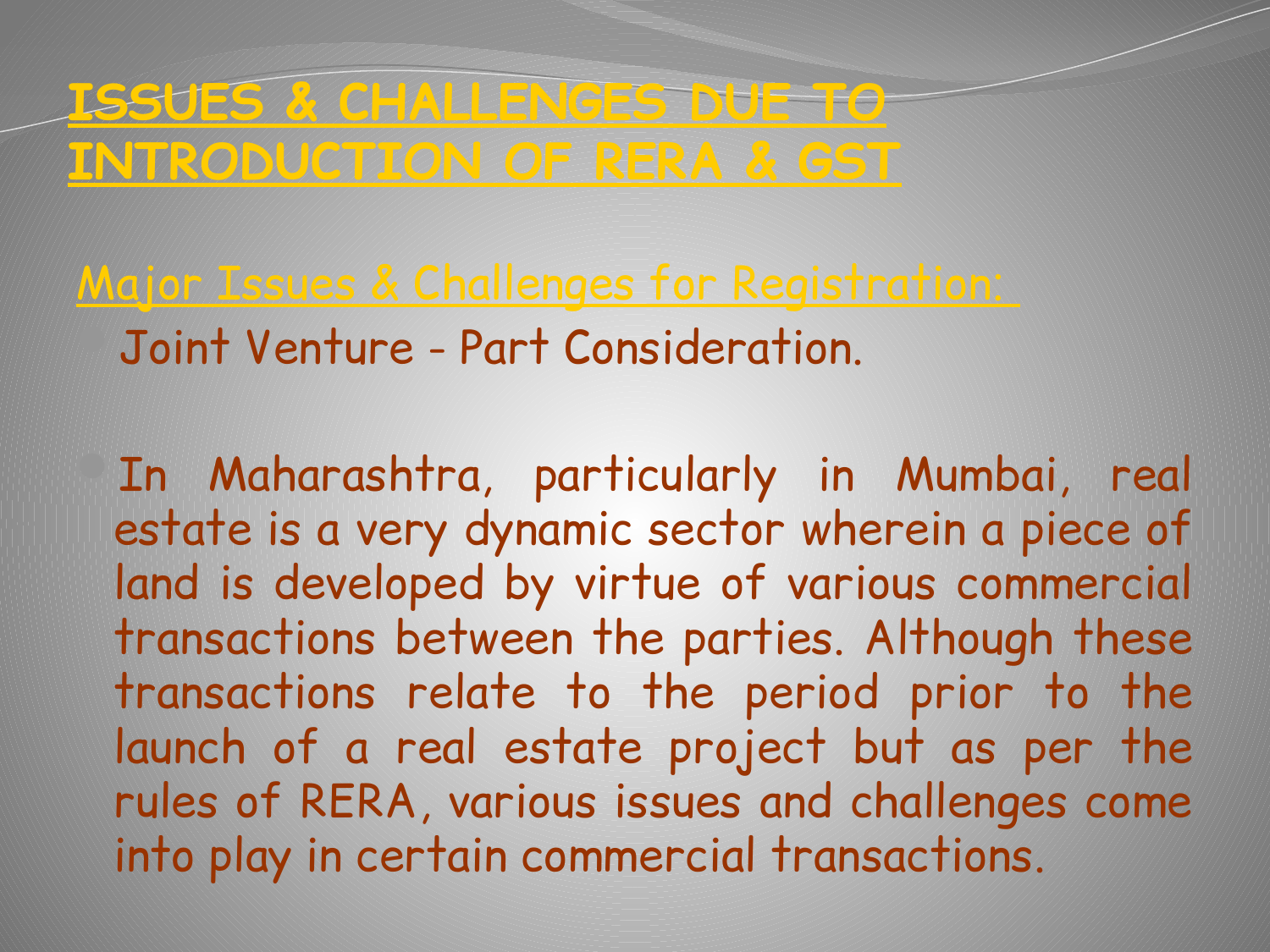

# ISSUES & CHALLENGES DUE TO INTRODUCTION OF RERA & GST
Major Issues & Challenges for Registration:
Joint Venture - Part Consideration.

In Maharashtra, particularly in Mumbai, real estate is a very dynamic sector wherein a piece of land is developed by virtue of various commercial transactions between the parties. Although these transactions relate to the period prior to the launch of a real estate project but as per the rules of RERA, various issues and challenges come into play in certain commercial transactions.